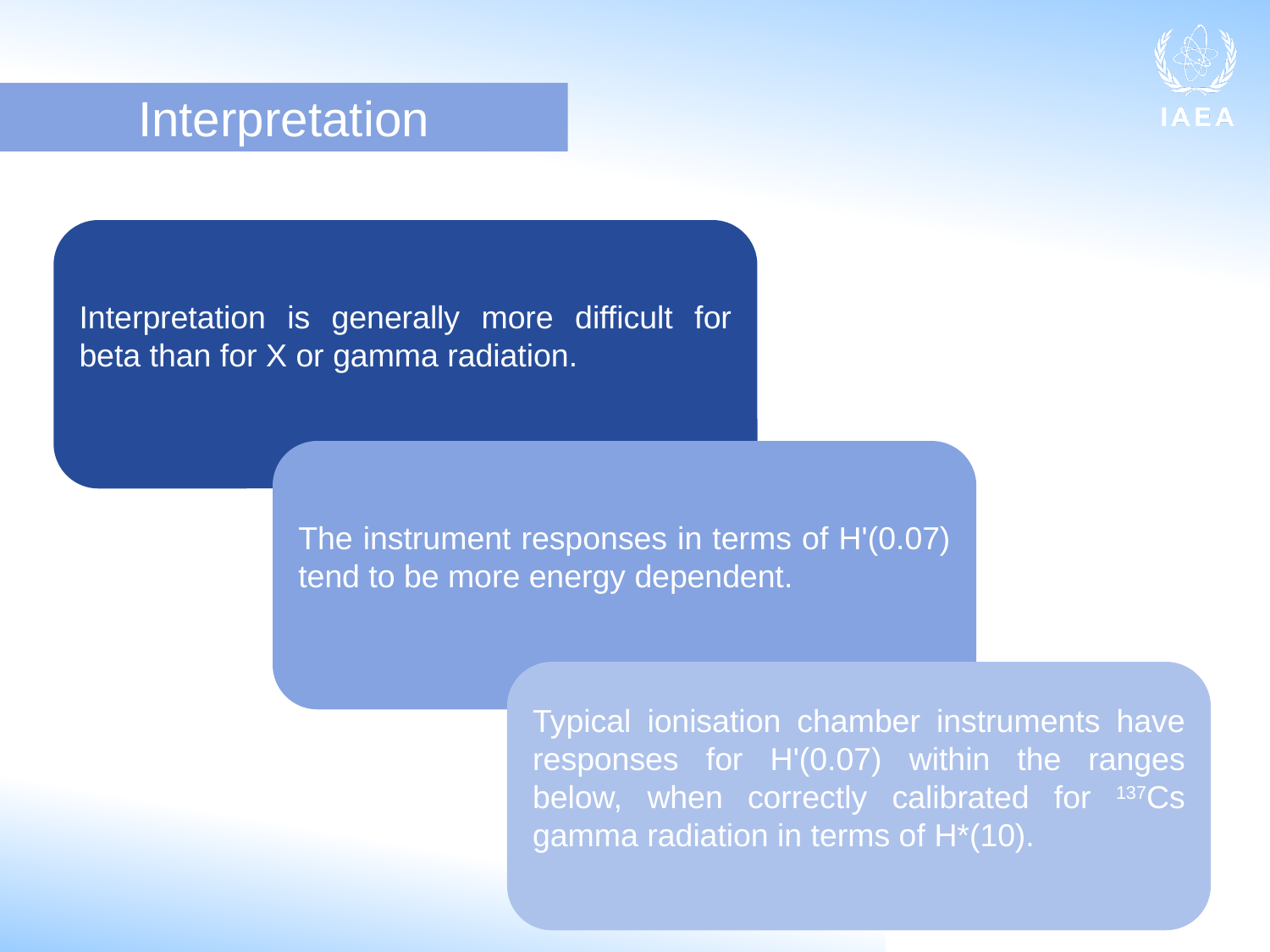

Interpretation
Interpretation is generally more difficult for beta than for X or gamma radiation.

The instrument responses in terms of H'(0.07) tend to be more energy dependent.

Typical ionisation chamber instruments have responses for H'(0.07) within the ranges below, when correctly calibrated for 137Cs gamma radiation in terms of H*(10).